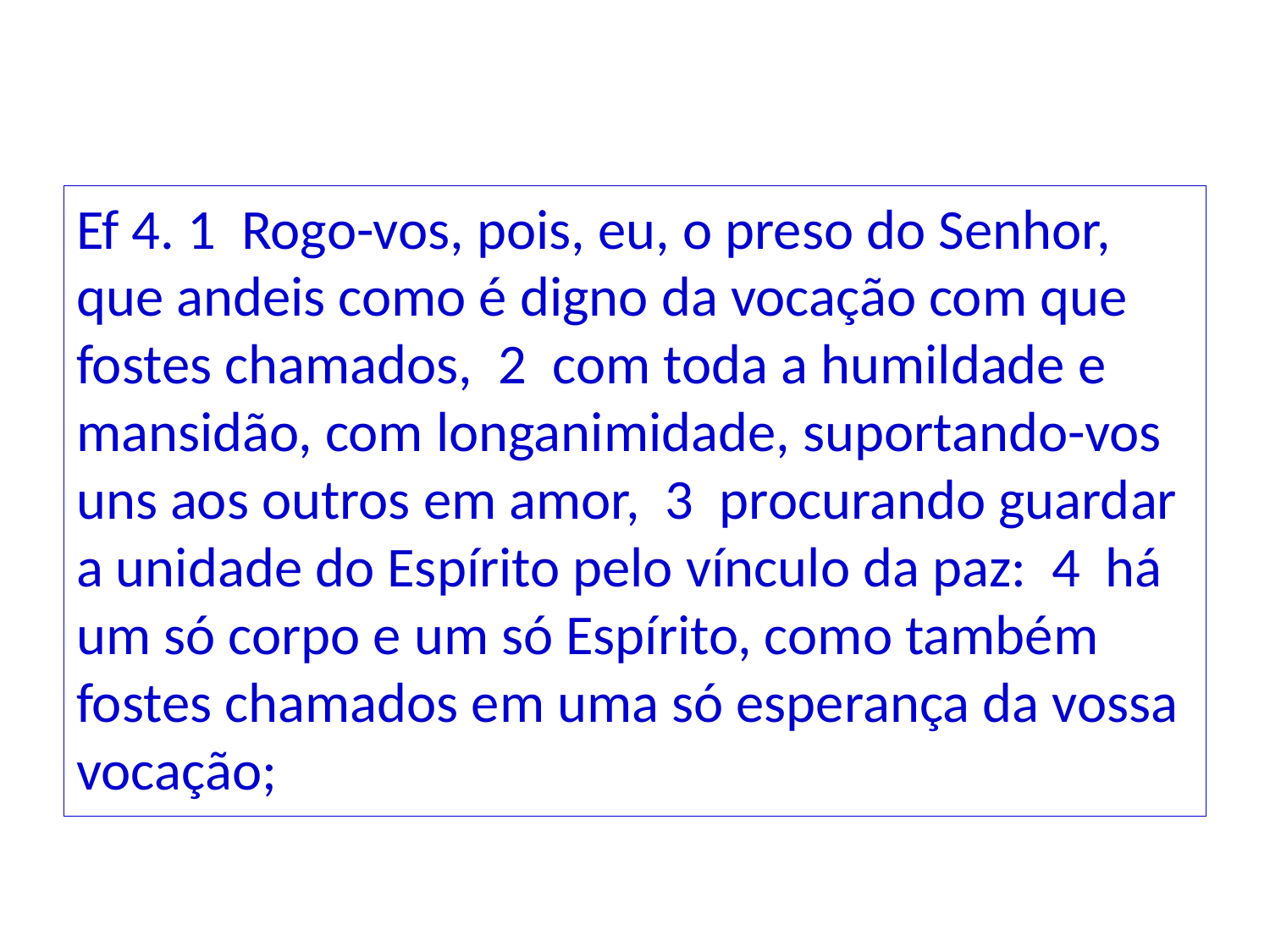

Ef 4. 1  Rogo-vos, pois, eu, o preso do Senhor, que andeis como é digno da vocação com que fostes chamados,  2  com toda a humildade e mansidão, com longanimidade, suportando-vos uns aos outros em amor,  3  procurando guardar a unidade do Espírito pelo vínculo da paz:  4  há um só corpo e um só Espírito, como também fostes chamados em uma só esperança da vossa vocação;